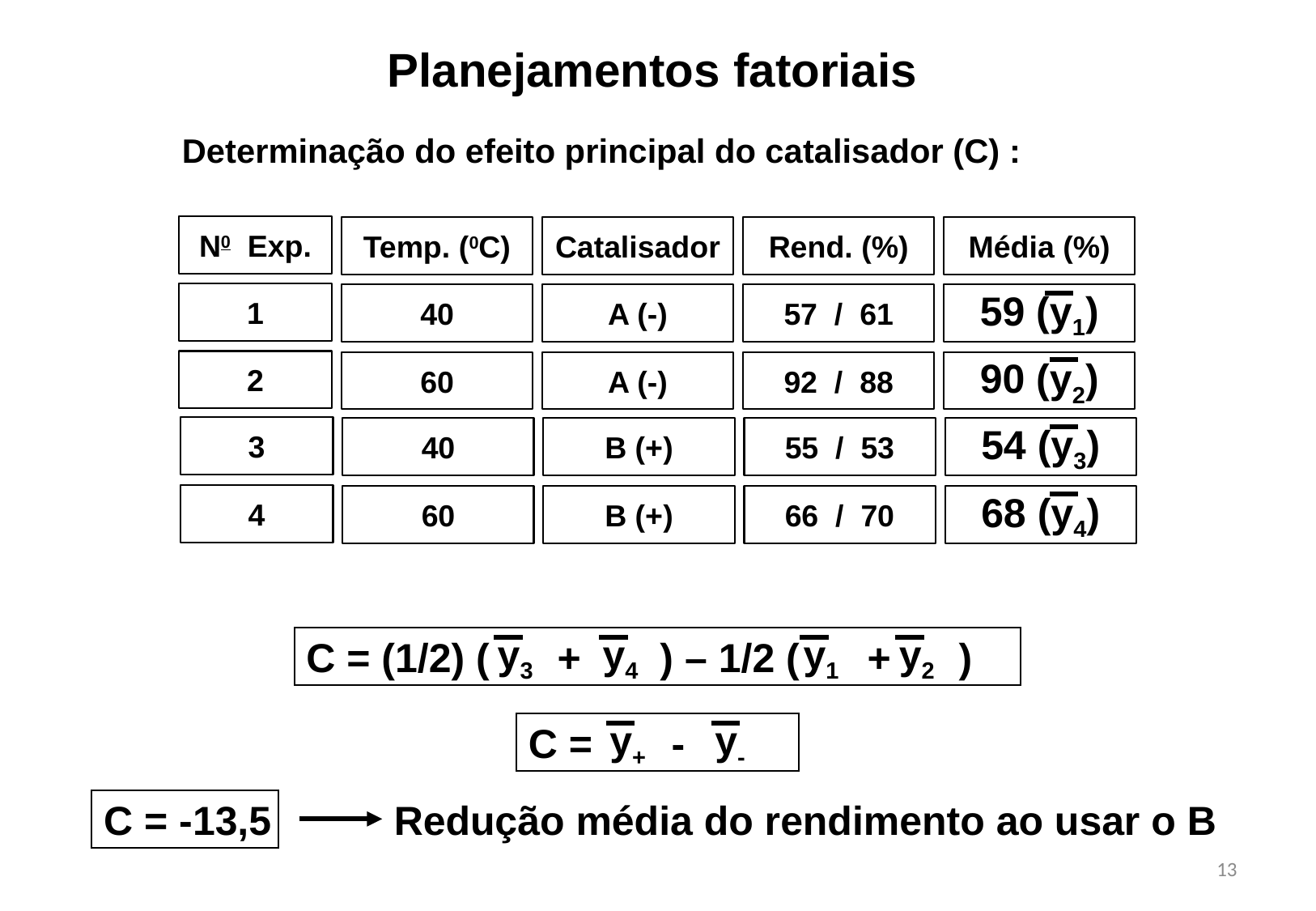

Planejamentos fatoriais
Determinação do efeito principal do catalisador (C) :
N0  Exp.
Temp. (0C)
Catalisador
Rend. (%)
Média (%)
1
40
A (-)
57  /  61
59 (y1)
2
60
A (-)
92  /  88
90 (y2)
3
40
B (+)
55  /  53
54 (y3)
4
60
B (+)
66  /  70
68 (y4)
y3
y1
y2
C = (1/2) (      +       ) – 1/2 (      +      )
y4
y+
C =       -
y-
C = -13,5
Redução média do rendimento ao usar o B
13